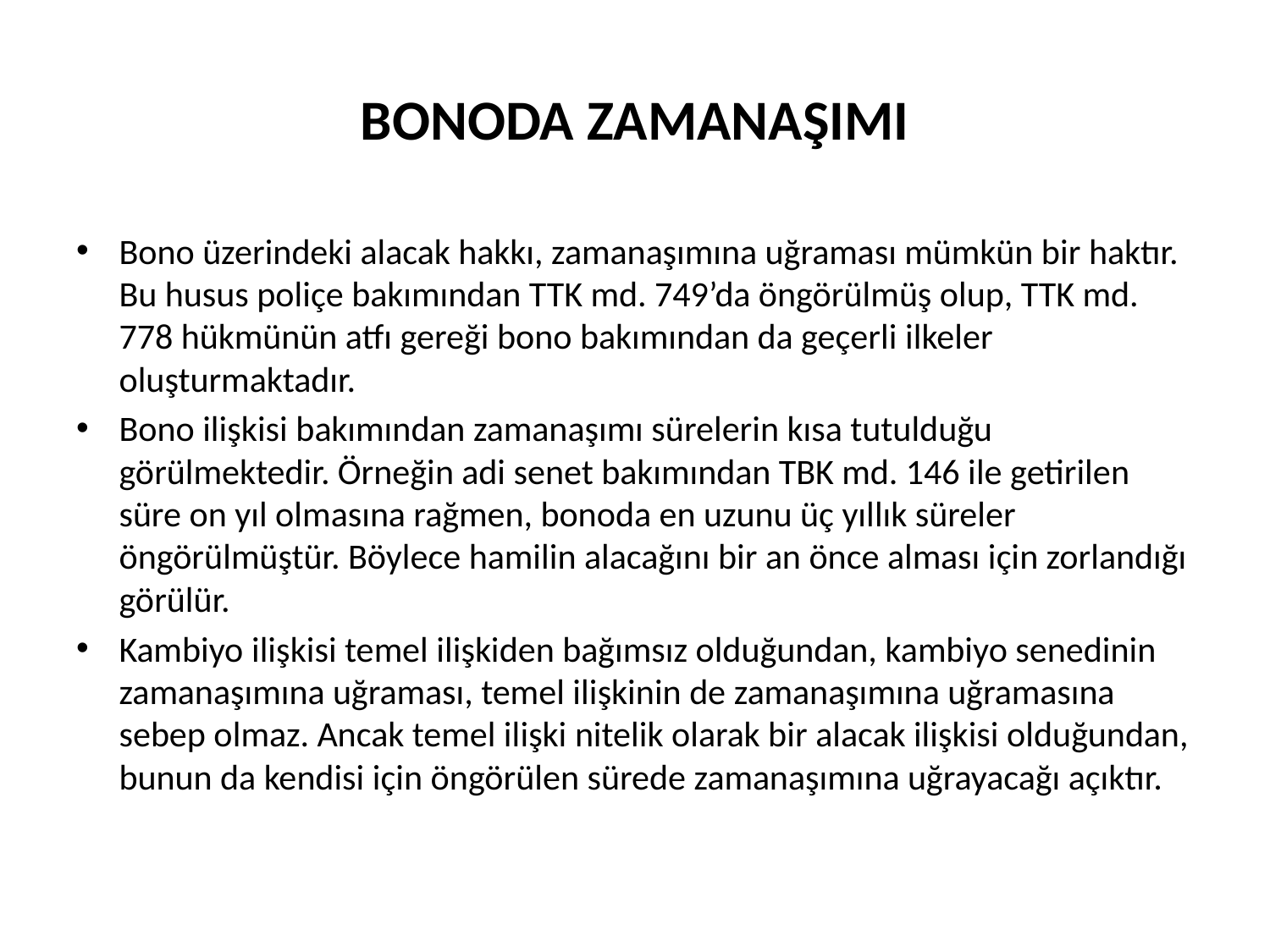

# BONODA ZAMANAŞIMI
Bono üzerindeki alacak hakkı, zamanaşımına uğraması mümkün bir haktır. Bu husus poliçe bakımından TTK md. 749’da öngörülmüş olup, TTK md. 778 hükmünün atfı gereği bono bakımından da geçerli ilkeler oluşturmaktadır.
Bono ilişkisi bakımından zamanaşımı sürelerin kısa tutulduğu görülmektedir. Örneğin adi senet bakımından TBK md. 146 ile getirilen süre on yıl olmasına rağmen, bonoda en uzunu üç yıllık süreler öngörülmüştür. Böylece hamilin alacağını bir an önce alması için zorlandığı görülür.
Kambiyo ilişkisi temel ilişkiden bağımsız olduğundan, kambiyo senedinin zamanaşımına uğraması, temel ilişkinin de zamanaşımına uğramasına sebep olmaz. Ancak temel ilişki nitelik olarak bir alacak ilişkisi olduğundan, bunun da kendisi için öngörülen sürede zamanaşımına uğrayacağı açıktır.